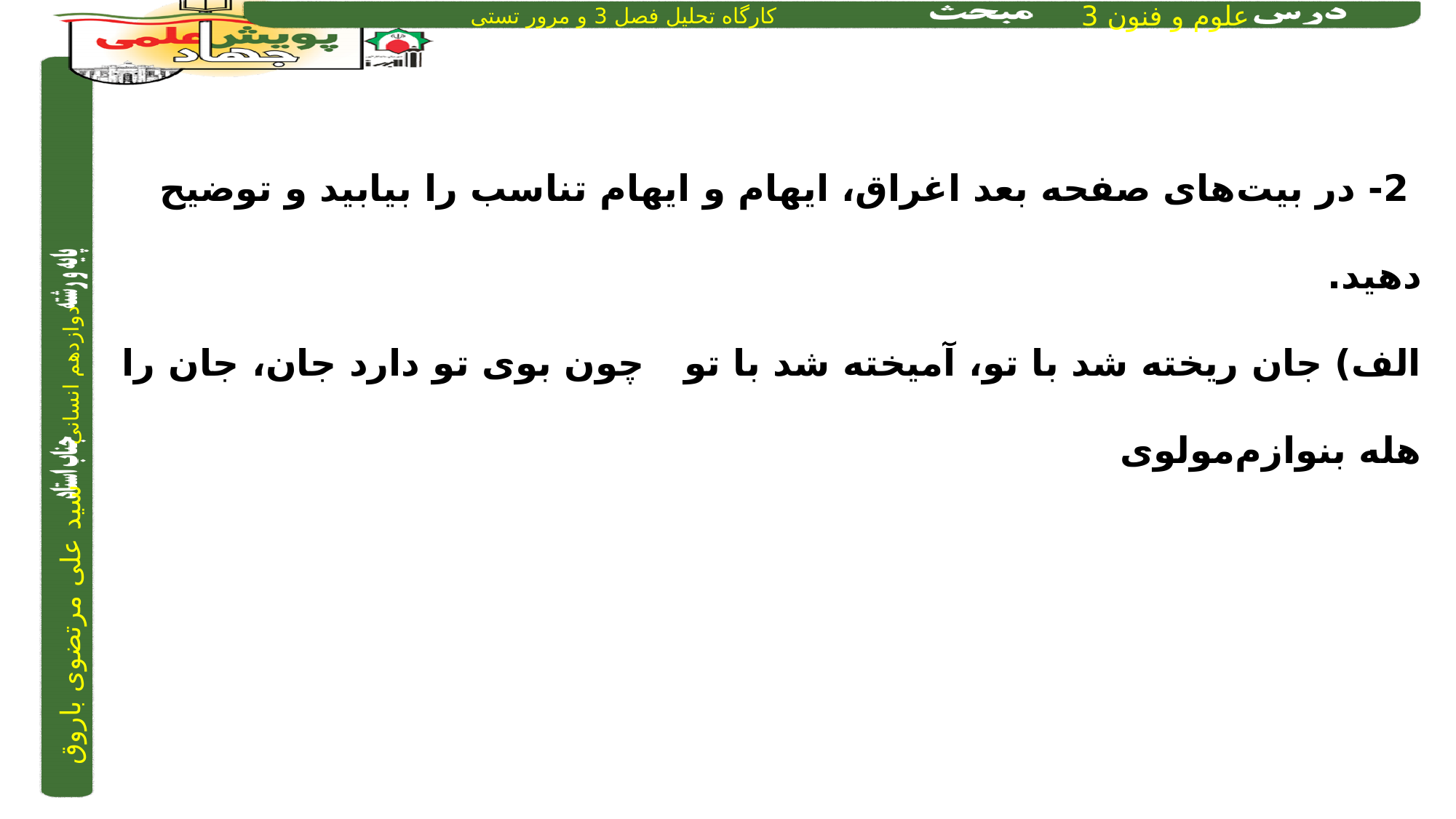

2- در بیت‌های صفحه بعد اغراق، ایهام و ایهام تناسب را بیابید و توضیح دهید.
الف) جان ریخته شد با تو، آمیخته شد با تو		 چون بوی تو دارد جان، جان را هله بنوازم	مولوی